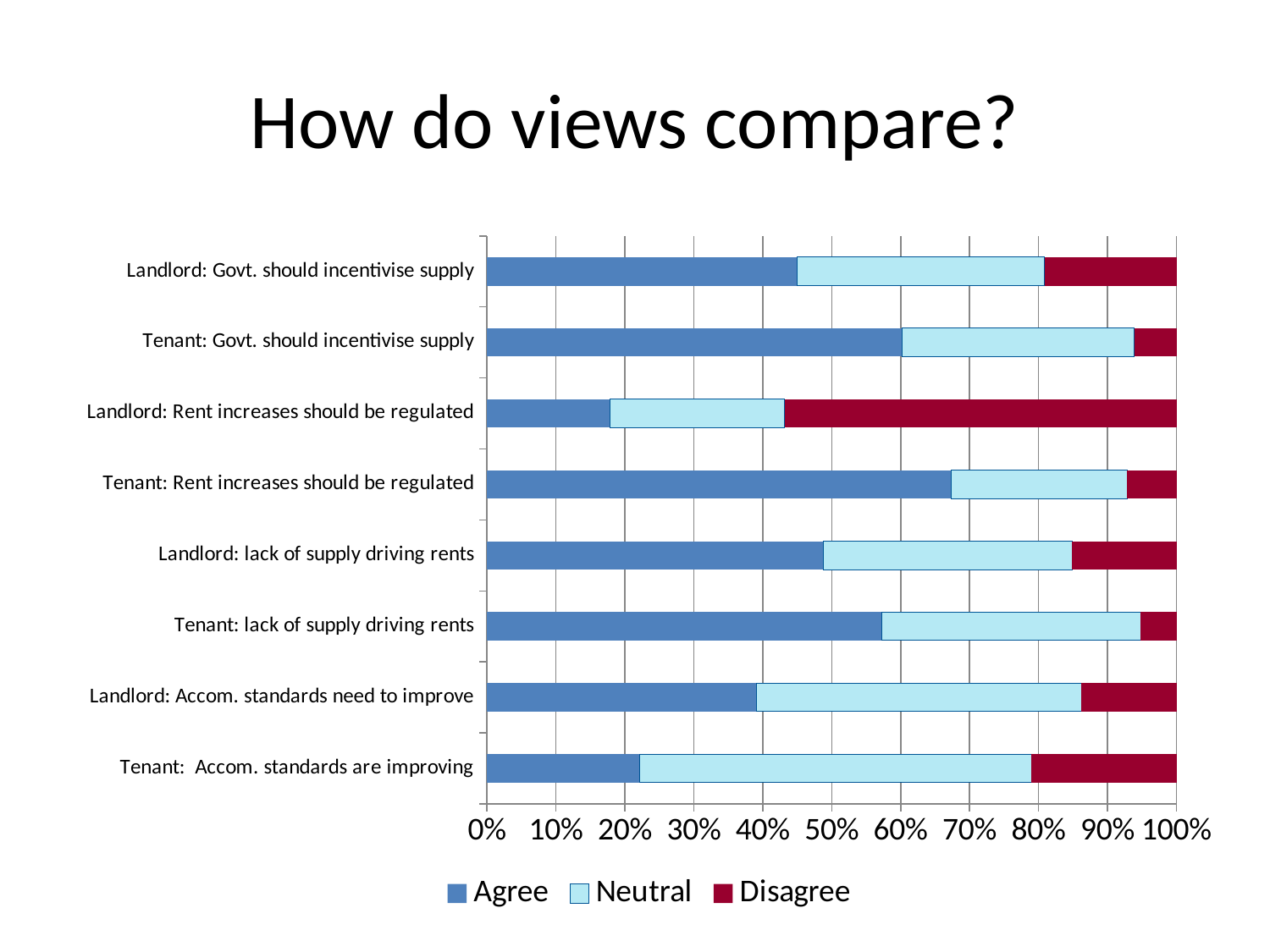

# How do views compare?

### Chart

| Category | Agree | Neutral | Disagree |
|---|---|---|---|
| Tenant:  Accom. standards are improving | 21.0 | 54.0 | 20.0 |
| Landlord: Accom. standards need to improve | 34.0 | 41.0 | 12.0 |
| Tenant: lack of supply driving rents | 55.0 | 36.0 | 5.0 |
| Landlord: lack of supply driving rents | 42.0 | 31.0 | 13.0 |
| Tenant: Rent increases should be regulated | 66.0 | 25.0 | 7.0 |
| Landlord: Rent increases should be regulated | 17.0 | 24.0 | 54.0 |
| Tenant: Govt. should incentivise supply | 59.0 | 33.0 | 6.0 |
| Landlord: Govt. should incentivise supply | 40.0 | 32.0 | 17.0 |